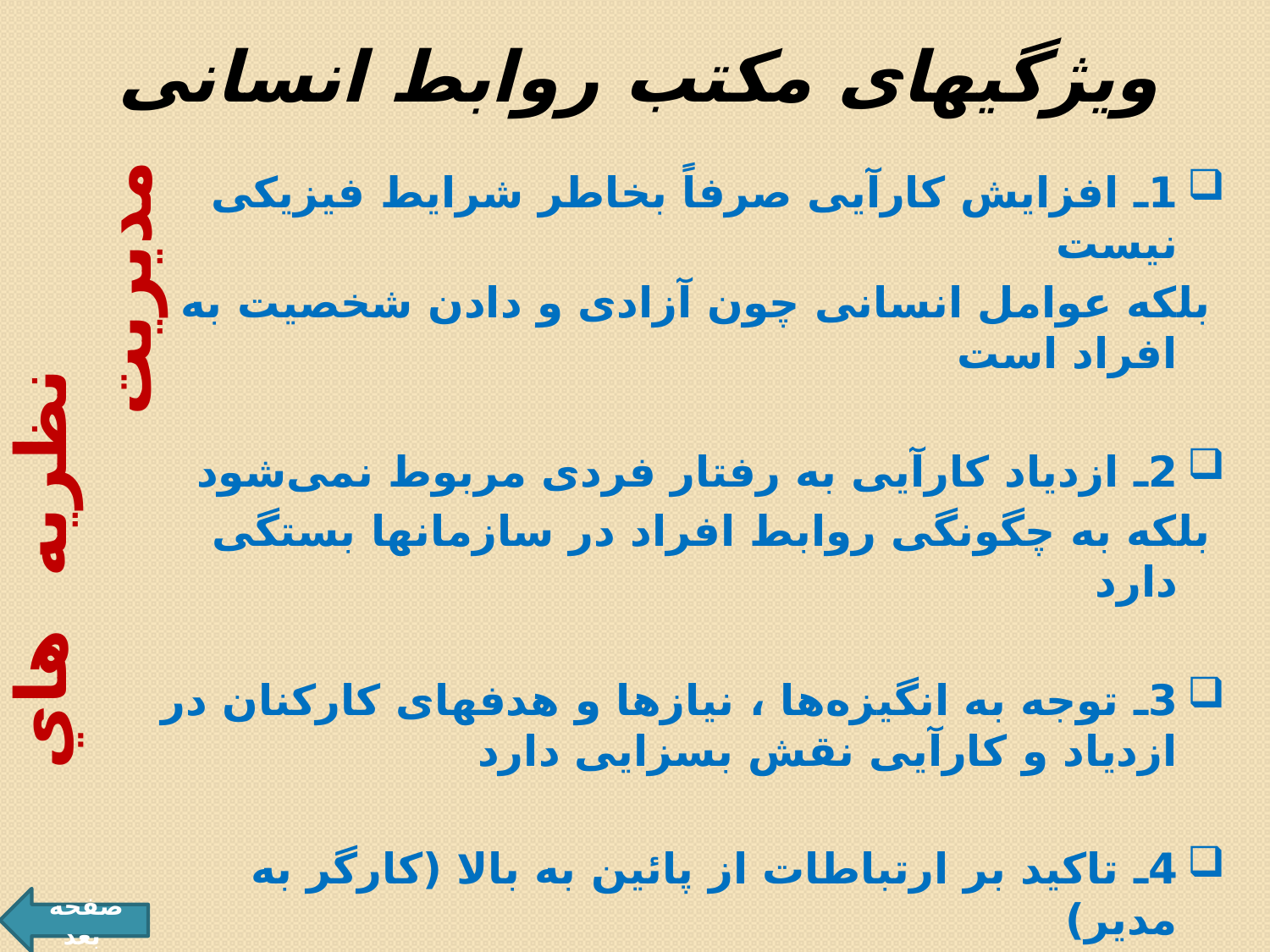

# ویژگیهای مكتب روابط انسانی
1ـ افزایش كارآیی صرفاً بخاطر شرایط فیزیكی نیست
 بلكه عوامل انسانی چون آزادی و دادن شخصیت به افراد است

2ـ ازدیاد كارآیی به رفتار فردی مربوط نمی‌شود
 بلكه به چگونگی روابط افراد در سازمانها بستگی دارد

3ـ توجه به انگیزه‌ها ، نیازها و هدفهای كاركنان در ازدیاد و كارآیی نقش بسزایی دارد

4ـ تاكید بر ارتباطات از پائین به بالا (كارگر به مدیر)
نتیجه این كه:
توجه به عوامل روحی روانی ، عاطفی ، احساسی منجربه افزایش تولید می‌شود
    نظريه هاي مديريت
صفحه  بعد